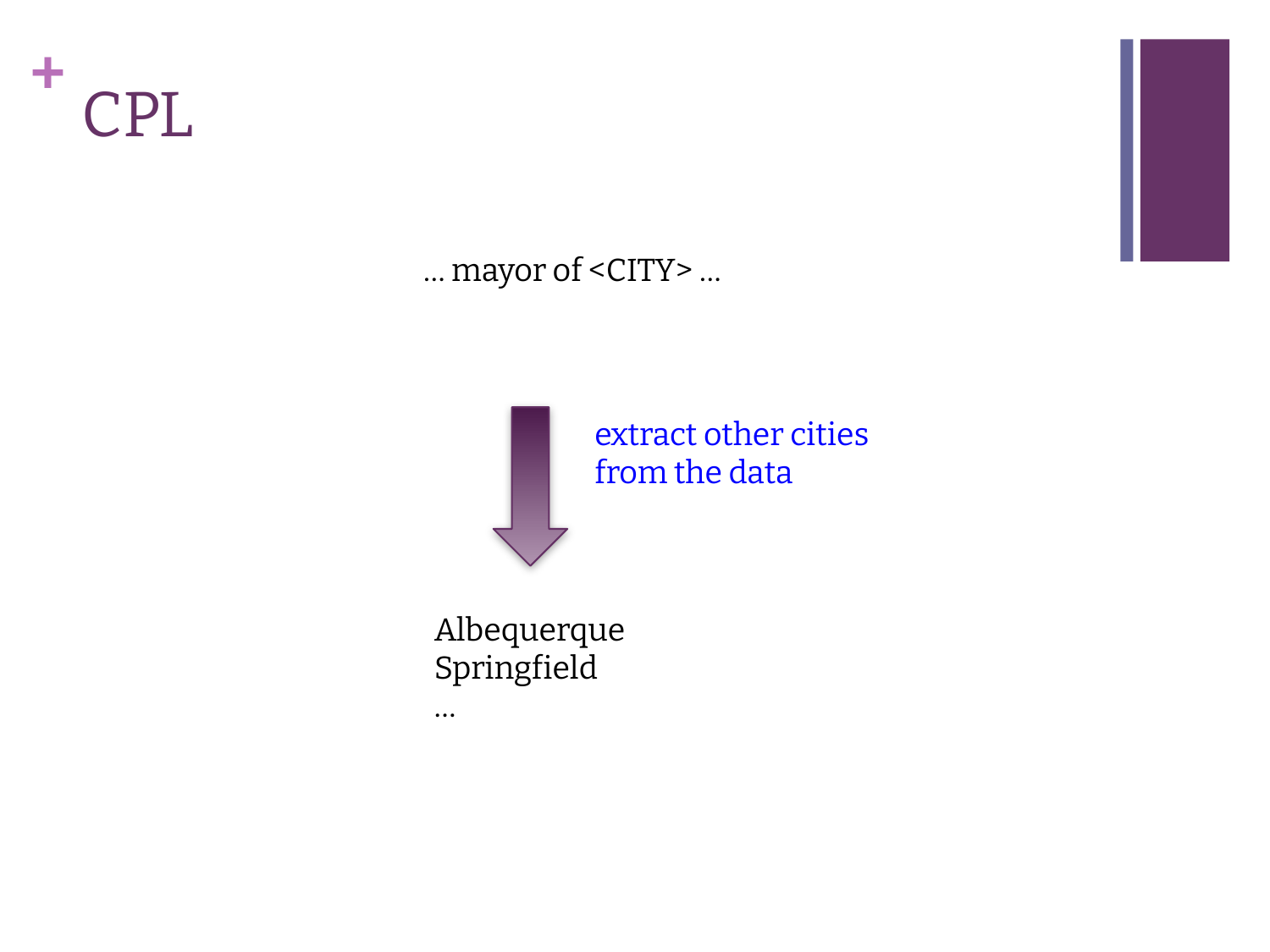

# CPL
… mayor of <CITY> …

extract other cities from the data
Albequerque
Springfield
…